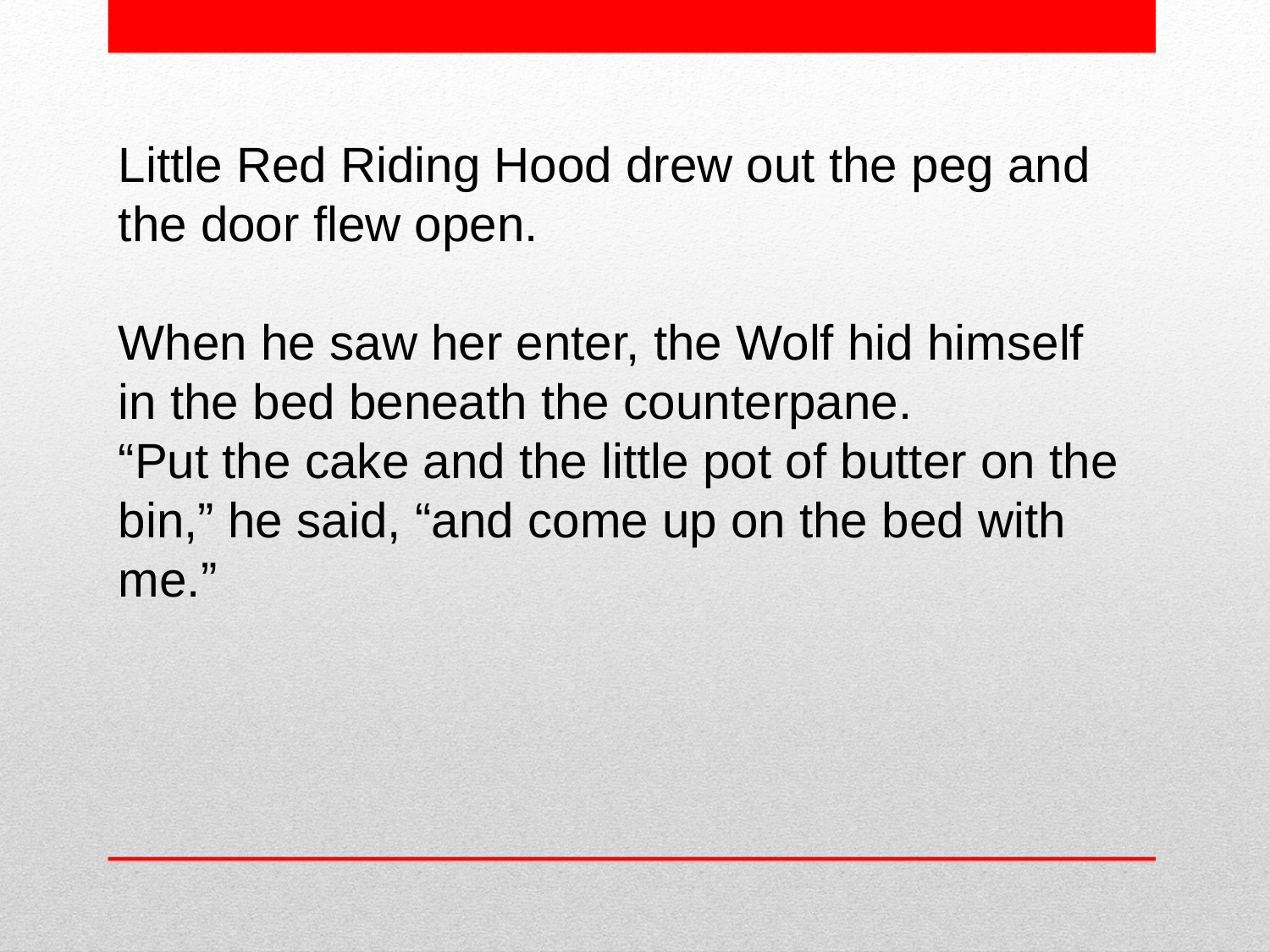

Little Red Riding Hood drew out the peg and the door flew open.
When he saw her enter, the Wolf hid himself in the bed beneath the counterpane.
“Put the cake and the little pot of butter on the bin,” he said, “and come up on the bed with me.”